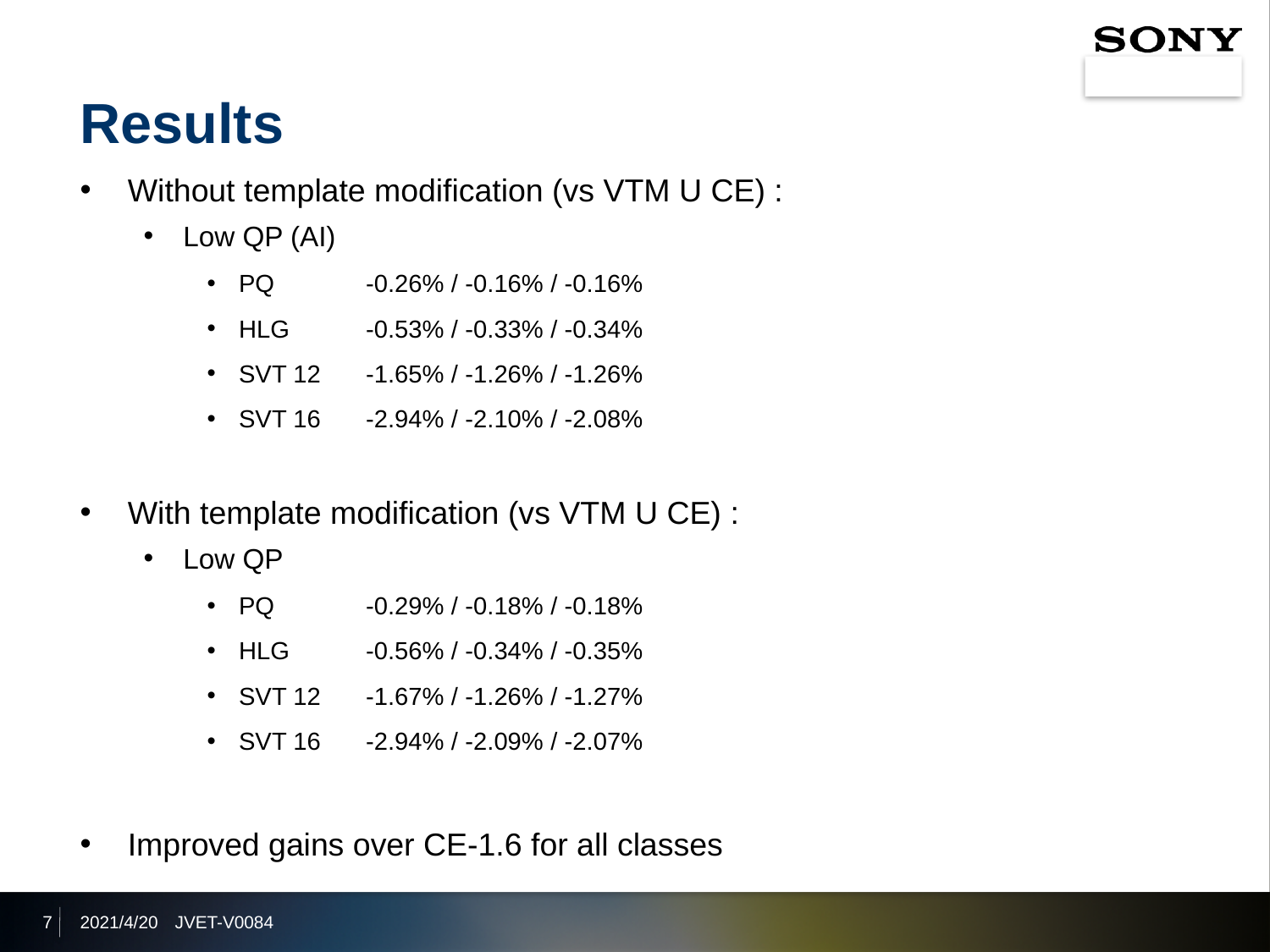

# Results
Without template modification (vs VTM U CE) :
Low QP (AI)
PQ	-0.26% / -0.16% / -0.16%
HLG	-0.53% / -0.33% / -0.34%
SVT 12	-1.65% / -1.26% / -1.26%
SVT 16	-2.94% / -2.10% / -2.08%

With template modification (vs VTM U CE) :
Low QP
PQ	-0.29% / -0.18% / -0.18%
HLG	-0.56% / -0.34% / -0.35%
SVT 12	-1.67% / -1.26% / -1.27%
SVT 16	-2.94% / -2.09% / -2.07%

Improved gains over CE-1.6 for all classes

7
2021/4/20
JVET-V0084